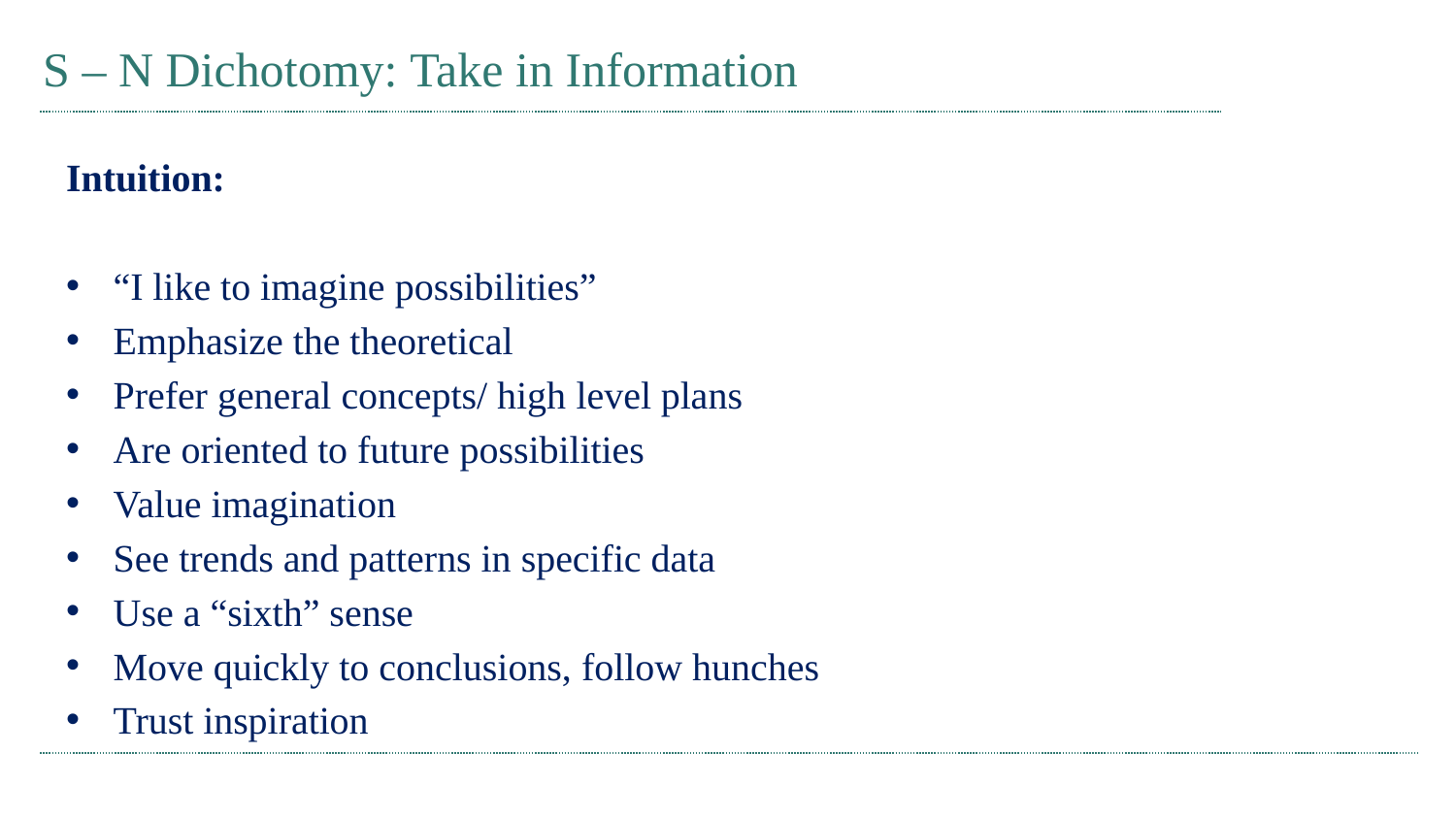

# S – N Dichotomy: Take in Information
Intuition:

“I like to imagine possibilities”
Emphasize the theoretical
Prefer general concepts/ high level plans
Are oriented to future possibilities
Value imagination
See trends and patterns in specific data
Use a “sixth” sense
Move quickly to conclusions, follow hunches
Trust inspiration